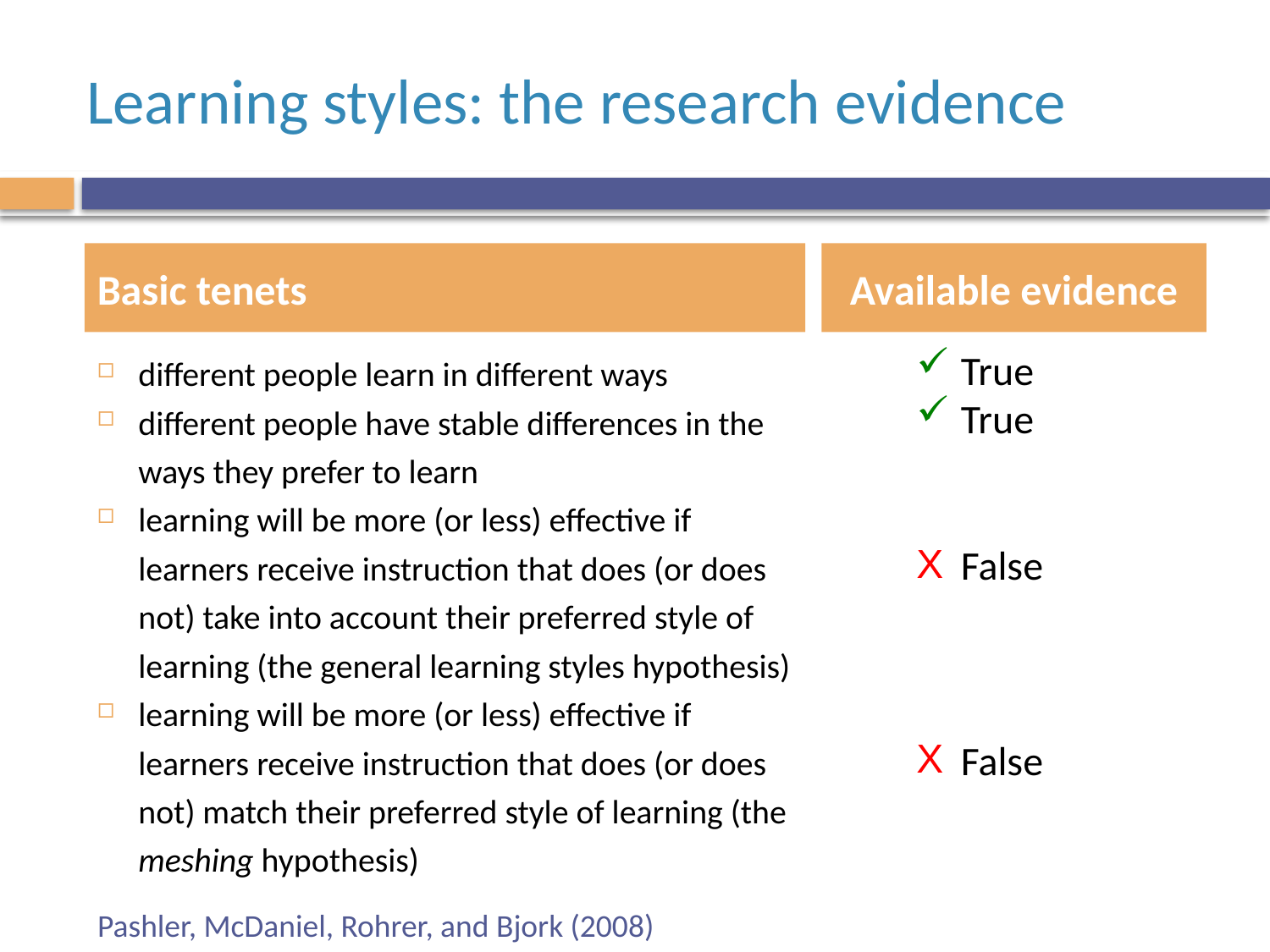

# Learning styles: the research evidence
Basic tenets
Available evidence
different people learn in different ways
different people have stable differences in the ways they prefer to learn
learning will be more (or less) effective if learners receive instruction that does (or does not) take into account their preferred style of learning (the general learning styles hypothesis)
learning will be more (or less) effective if learners receive instruction that does (or does not) match their preferred style of learning (the meshing hypothesis)

True
True
False

False

Pashler, McDaniel, Rohrer, and Bjork (2008)